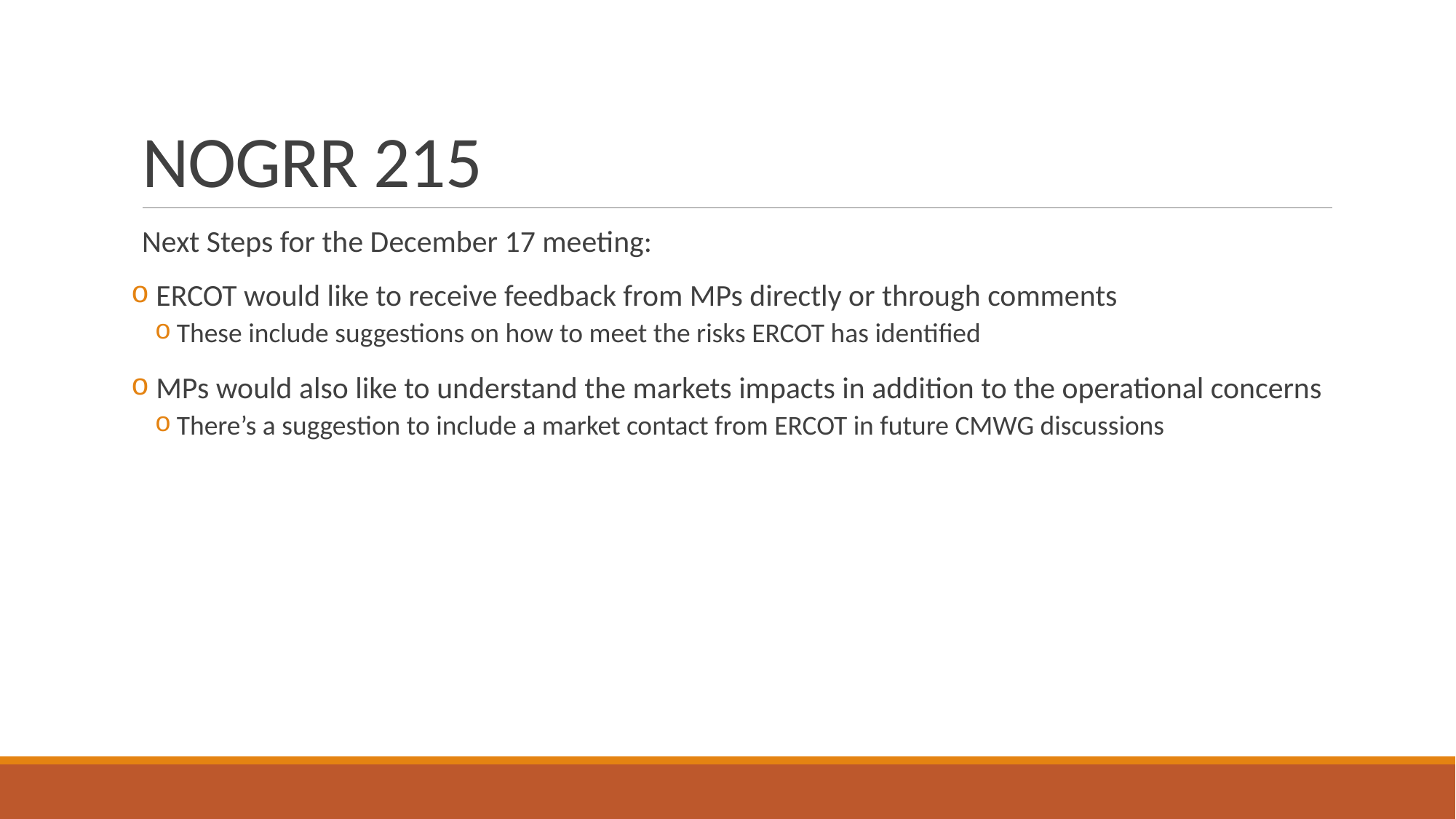

# NOGRR 215
Next Steps for the December 17 meeting:
 ERCOT would like to receive feedback from MPs directly or through comments
These include suggestions on how to meet the risks ERCOT has identified
 MPs would also like to understand the markets impacts in addition to the operational concerns
There’s a suggestion to include a market contact from ERCOT in future CMWG discussions